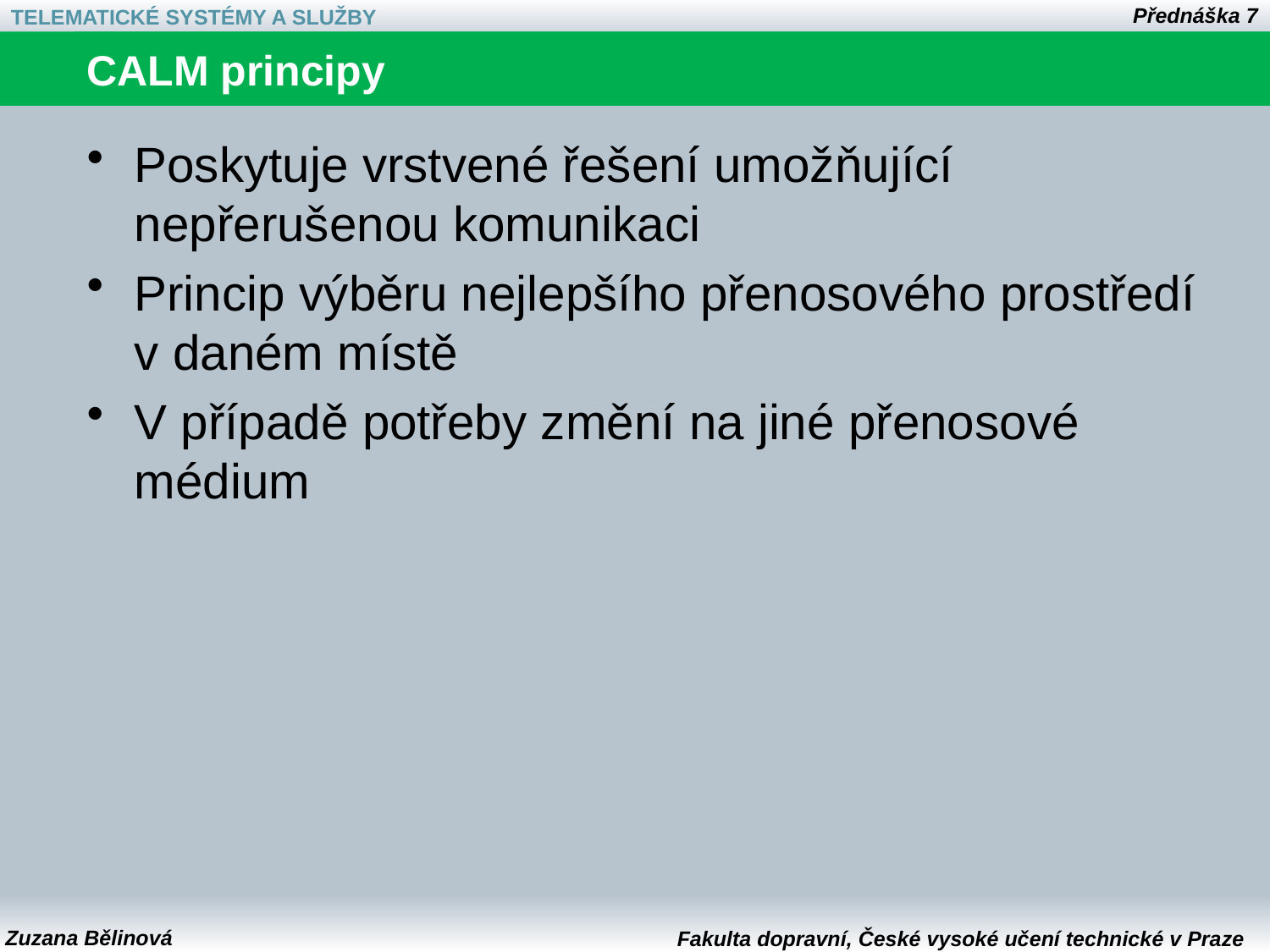

# CALM principy
Poskytuje vrstvené řešení umožňující nepřerušenou komunikaci
Princip výběru nejlepšího přenosového prostředí v daném místě
V případě potřeby změní na jiné přenosové médium